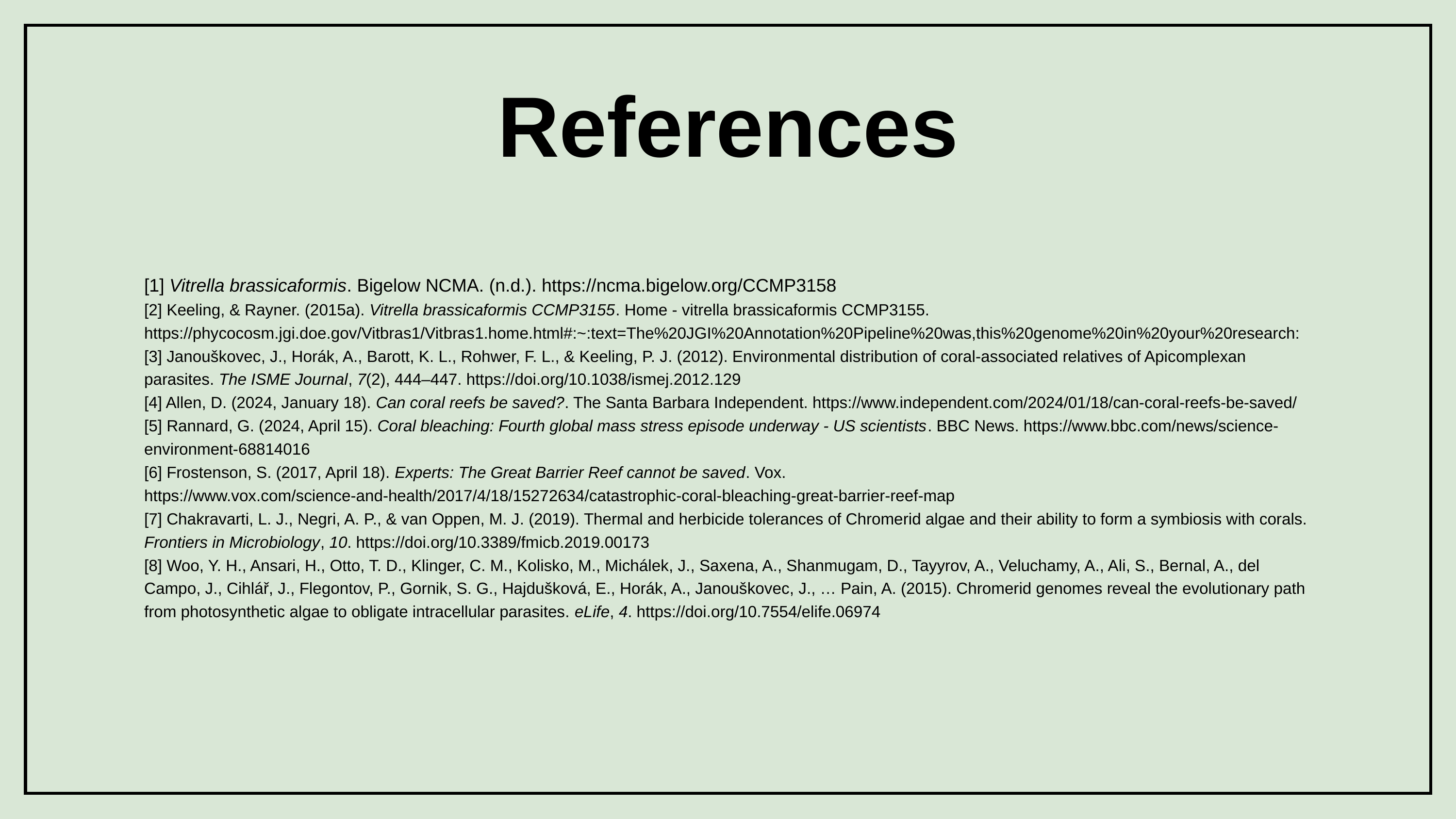

References
[1] Vitrella brassicaformis. Bigelow NCMA. (n.d.). https://ncma.bigelow.org/CCMP3158
[2] Keeling, & Rayner. (2015a). Vitrella brassicaformis CCMP3155. Home - vitrella brassicaformis CCMP3155. https://phycocosm.jgi.doe.gov/Vitbras1/Vitbras1.home.html#:~:text=The%20JGI%20Annotation%20Pipeline%20was,this%20genome%20in%20your%20research:
[3] Janouškovec, J., Horák, A., Barott, K. L., Rohwer, F. L., & Keeling, P. J. (2012). Environmental distribution of coral-associated relatives of Apicomplexan parasites. The ISME Journal, 7(2), 444–447. https://doi.org/10.1038/ismej.2012.129
[4] Allen, D. (2024, January 18). Can coral reefs be saved?. The Santa Barbara Independent. https://www.independent.com/2024/01/18/can-coral-reefs-be-saved/
[5] Rannard, G. (2024, April 15). Coral bleaching: Fourth global mass stress episode underway - US scientists. BBC News. https://www.bbc.com/news/science-environment-68814016
[6] Frostenson, S. (2017, April 18). Experts: The Great Barrier Reef cannot be saved. Vox. https://www.vox.com/science-and-health/2017/4/18/15272634/catastrophic-coral-bleaching-great-barrier-reef-map
[7] Chakravarti, L. J., Negri, A. P., & van Oppen, M. J. (2019). Thermal and herbicide tolerances of Chromerid algae and their ability to form a symbiosis with corals. Frontiers in Microbiology, 10. https://doi.org/10.3389/fmicb.2019.00173
[8] Woo, Y. H., Ansari, H., Otto, T. D., Klinger, C. M., Kolisko, M., Michálek, J., Saxena, A., Shanmugam, D., Tayyrov, A., Veluchamy, A., Ali, S., Bernal, A., del Campo, J., Cihlář, J., Flegontov, P., Gornik, S. G., Hajdušková, E., Horák, A., Janouškovec, J., … Pain, A. (2015). Chromerid genomes reveal the evolutionary path from photosynthetic algae to obligate intracellular parasites. eLife, 4. https://doi.org/10.7554/elife.06974